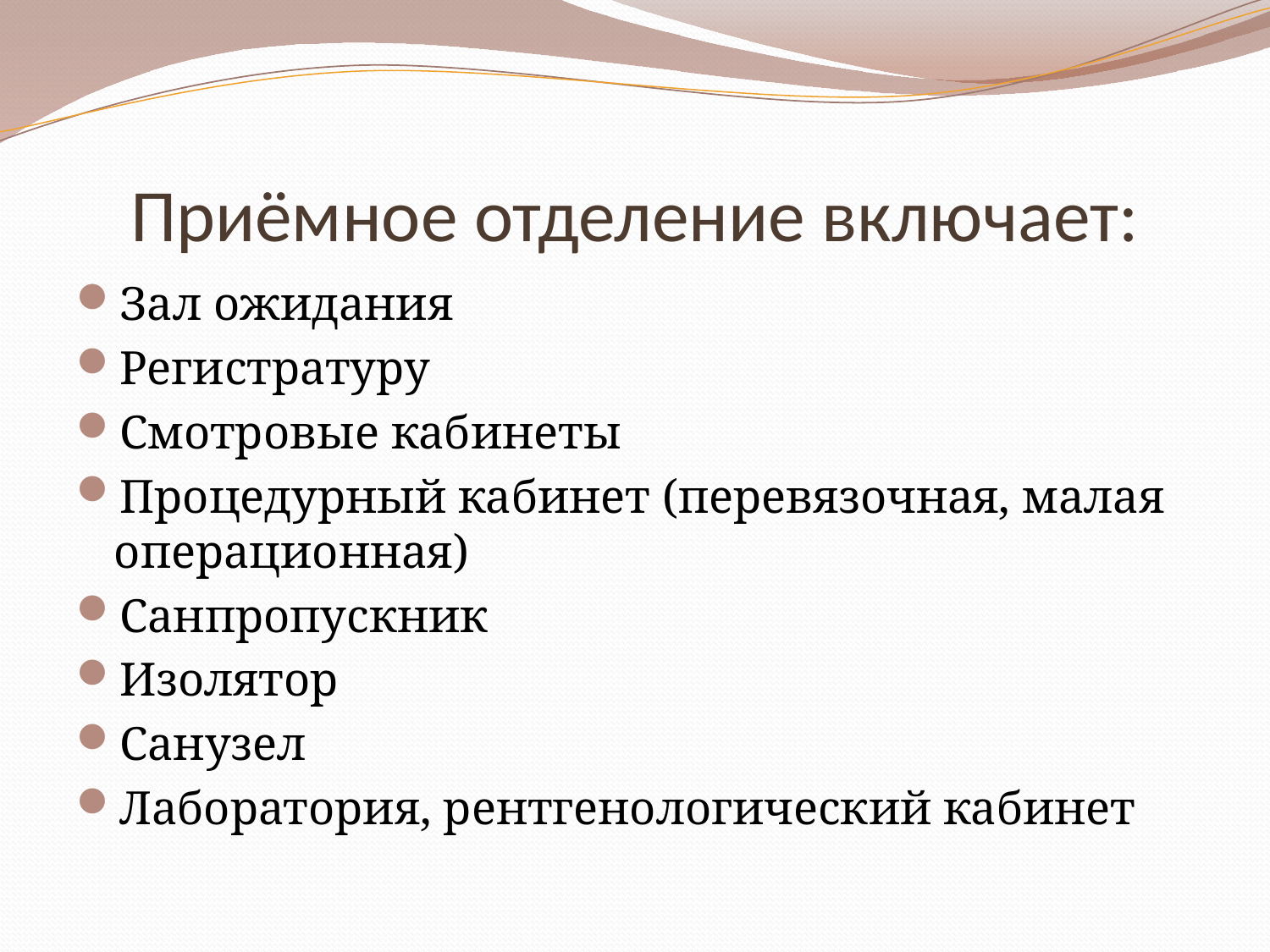

# Приёмное отделение включает:
Зал ожидания
Регистратуру
Смотровые кабинеты
Процедурный кабинет (перевязочная, малая операционная)
Санпропускник
Изолятор
Санузел
Лаборатория, рентгенологический кабинет